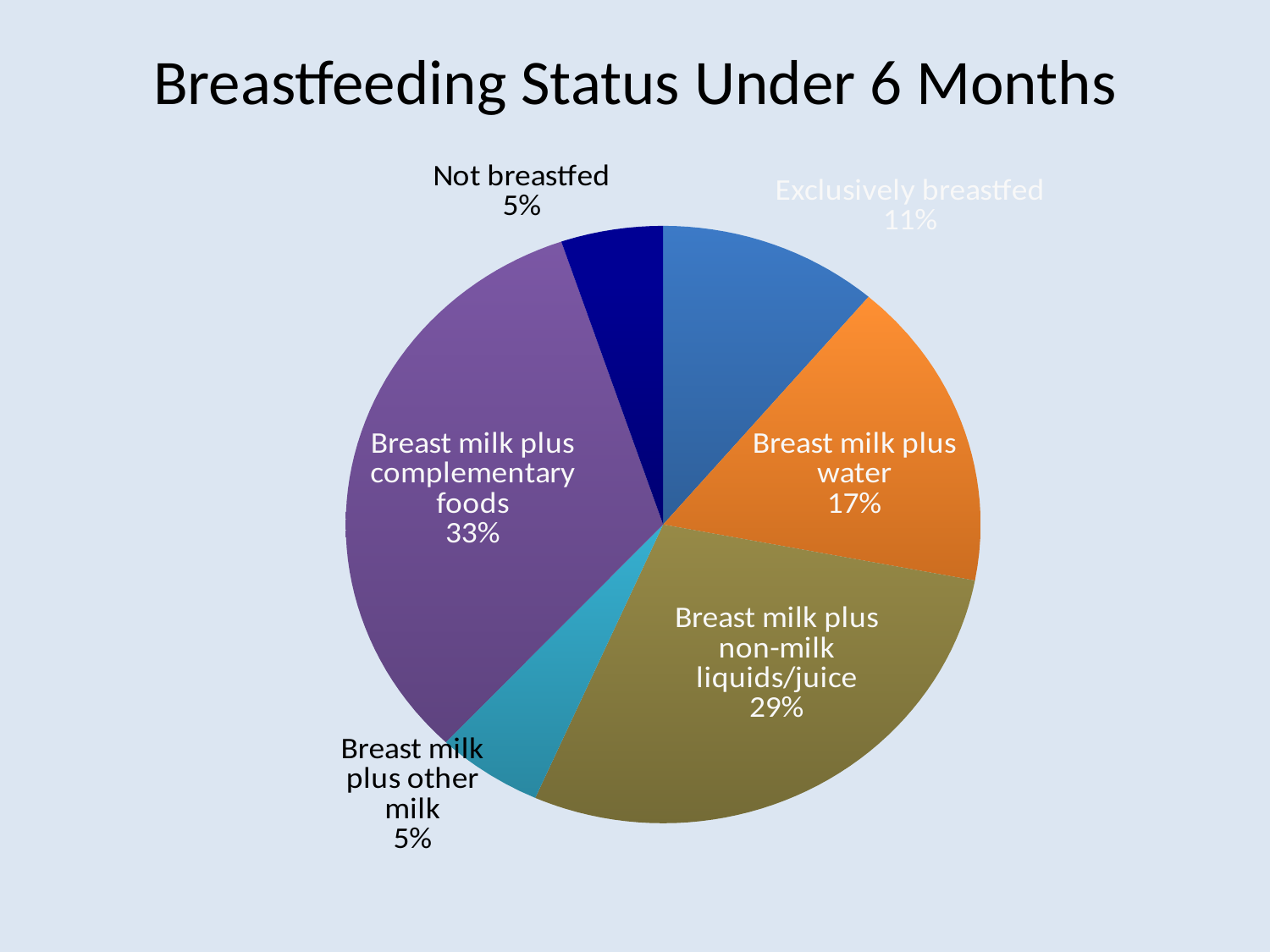

# Breastfeeding Status Under 6 Months

### Chart

| Category | Sales |
|---|---|
| Exclusively breastfed | 11.2 |
| Breast milk plus water | 16.8 |
| Breast milk plus non-milk liquids/juice | 28.6 |
| Breast milk plus other milk | 5.4 |
| Breast milk plus complementary foods | 32.800000000000004 |
| Not breastfed | 5.2 |